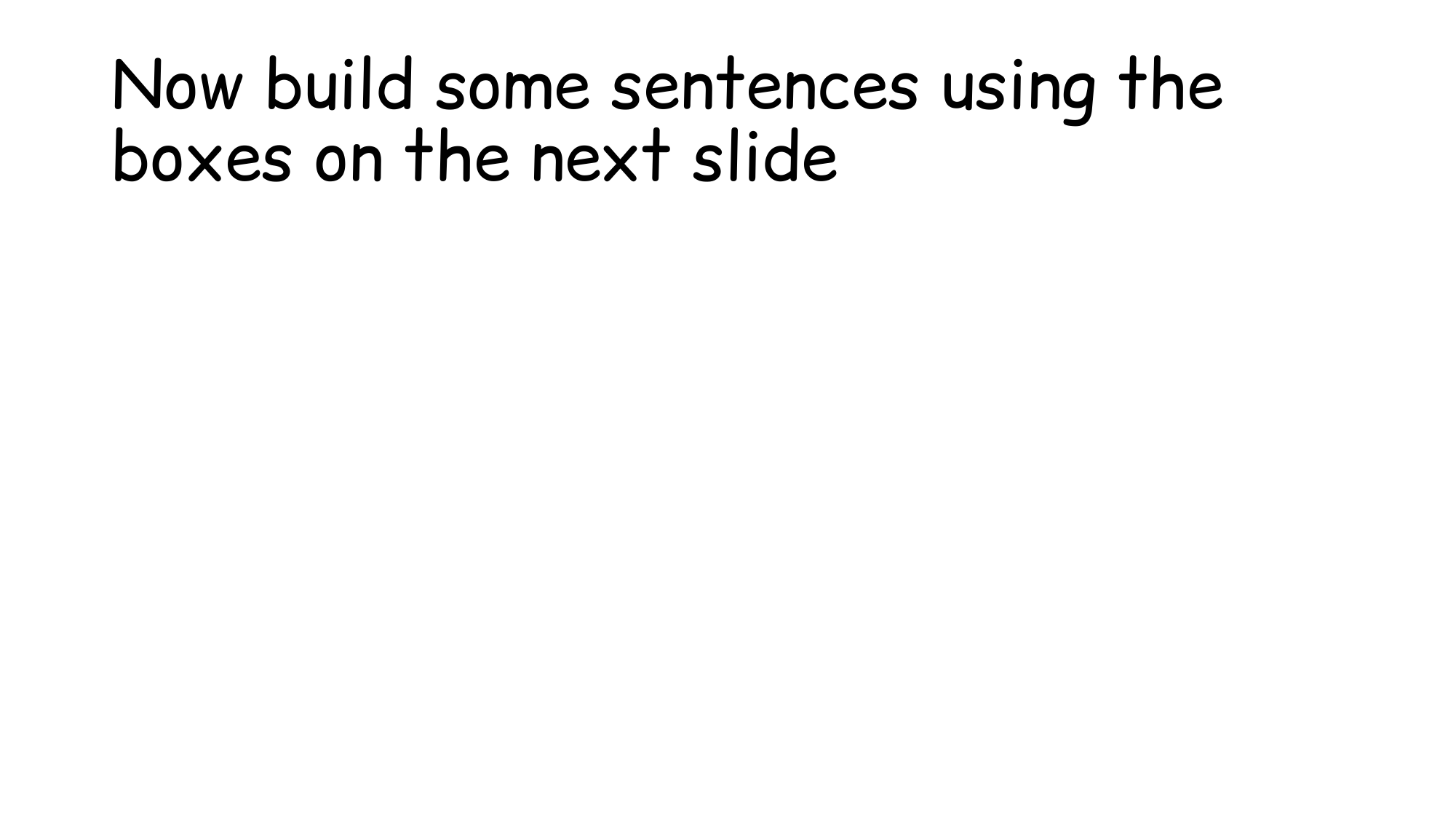

# Now build some sentences using the boxes on the next slide